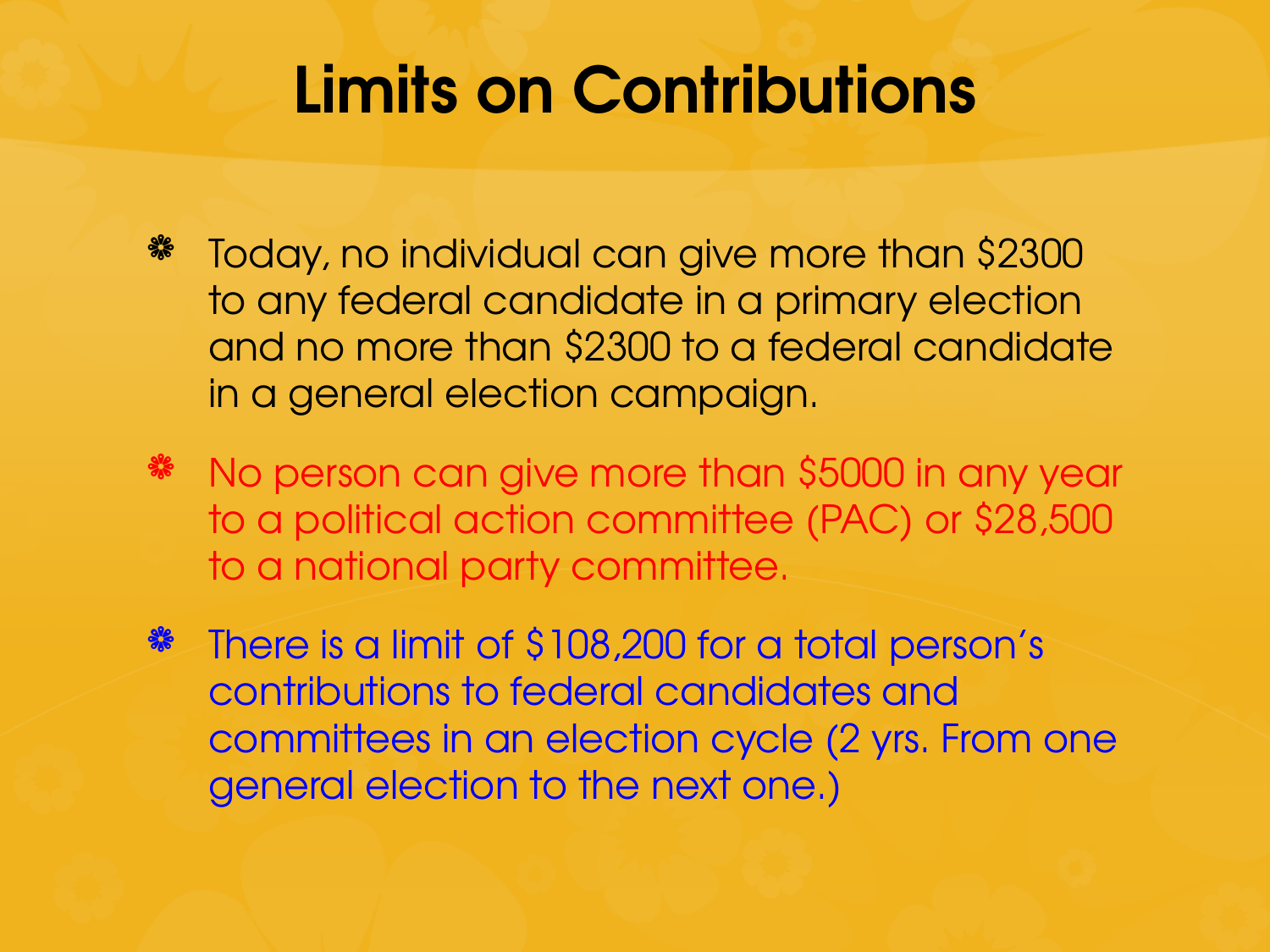

# Limits on Contributions
Today, no individual can give more than $2300 to any federal candidate in a primary election and no more than $2300 to a federal candidate in a general election campaign.
No person can give more than $5000 in any year to a political action committee (PAC) or $28,500 to a national party committee.
There is a limit of $108,200 for a total person’s contributions to federal candidates and committees in an election cycle (2 yrs. From one general election to the next one.)